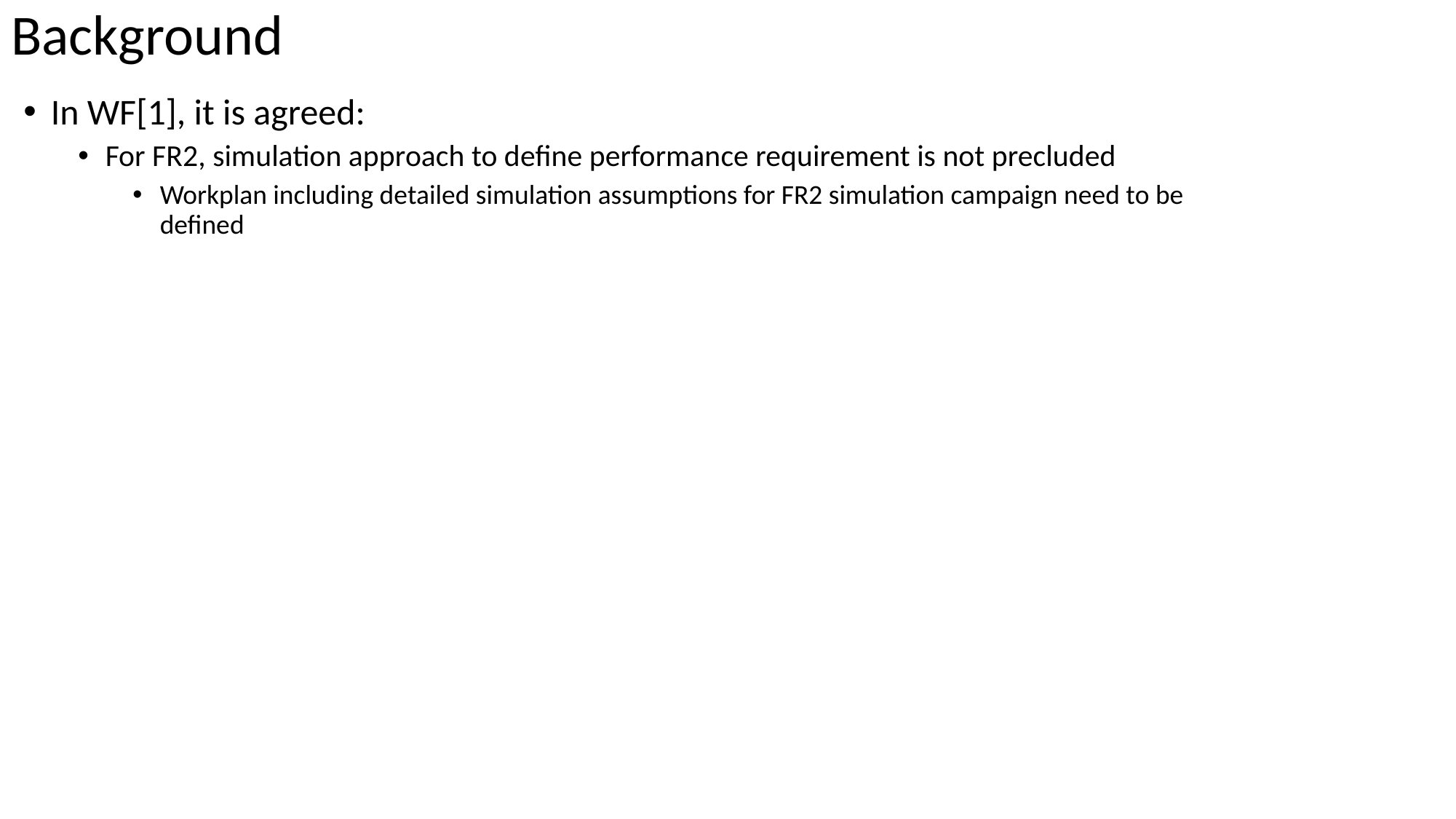

# Background
In WF[1], it is agreed:
For FR2, simulation approach to define performance requirement is not precluded
Workplan including detailed simulation assumptions for FR2 simulation campaign need to be defined